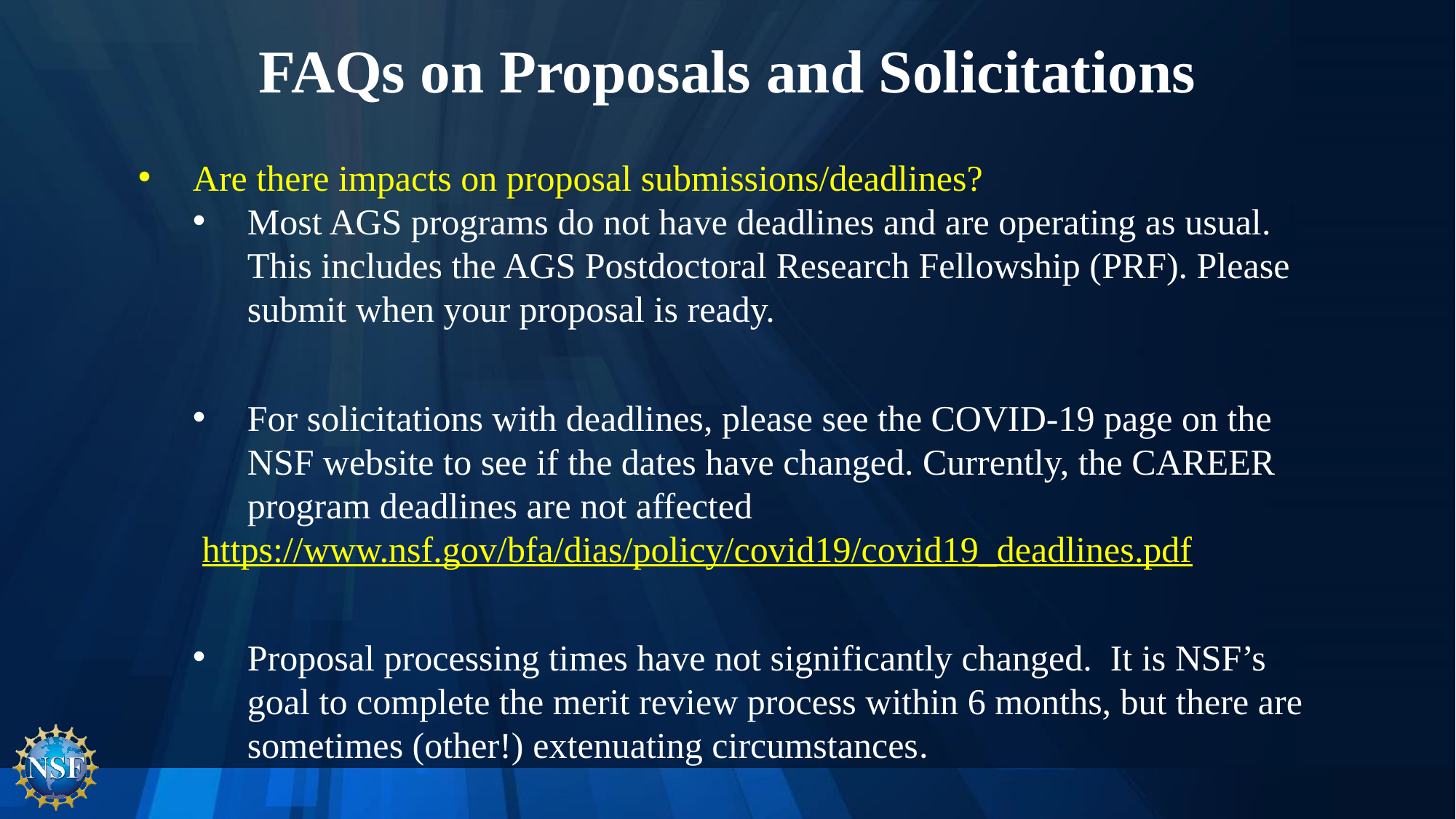

# FAQs on Proposals and Solicitations
Are there impacts on proposal submissions/deadlines?
Most AGS programs do not have deadlines and are operating as usual.  This includes the AGS Postdoctoral Research Fellowship (PRF). Please submit when your proposal is ready.

For solicitations with deadlines, please see the COVID-19 page on the NSF website to see if the dates have changed. Currently, the CAREER program deadlines are not affected
 https://www.nsf.gov/bfa/dias/policy/covid19/covid19_deadlines.pdf

Proposal processing times have not significantly changed.  It is NSF’s goal to complete the merit review process within 6 months, but there are sometimes (other!) extenuating circumstances.